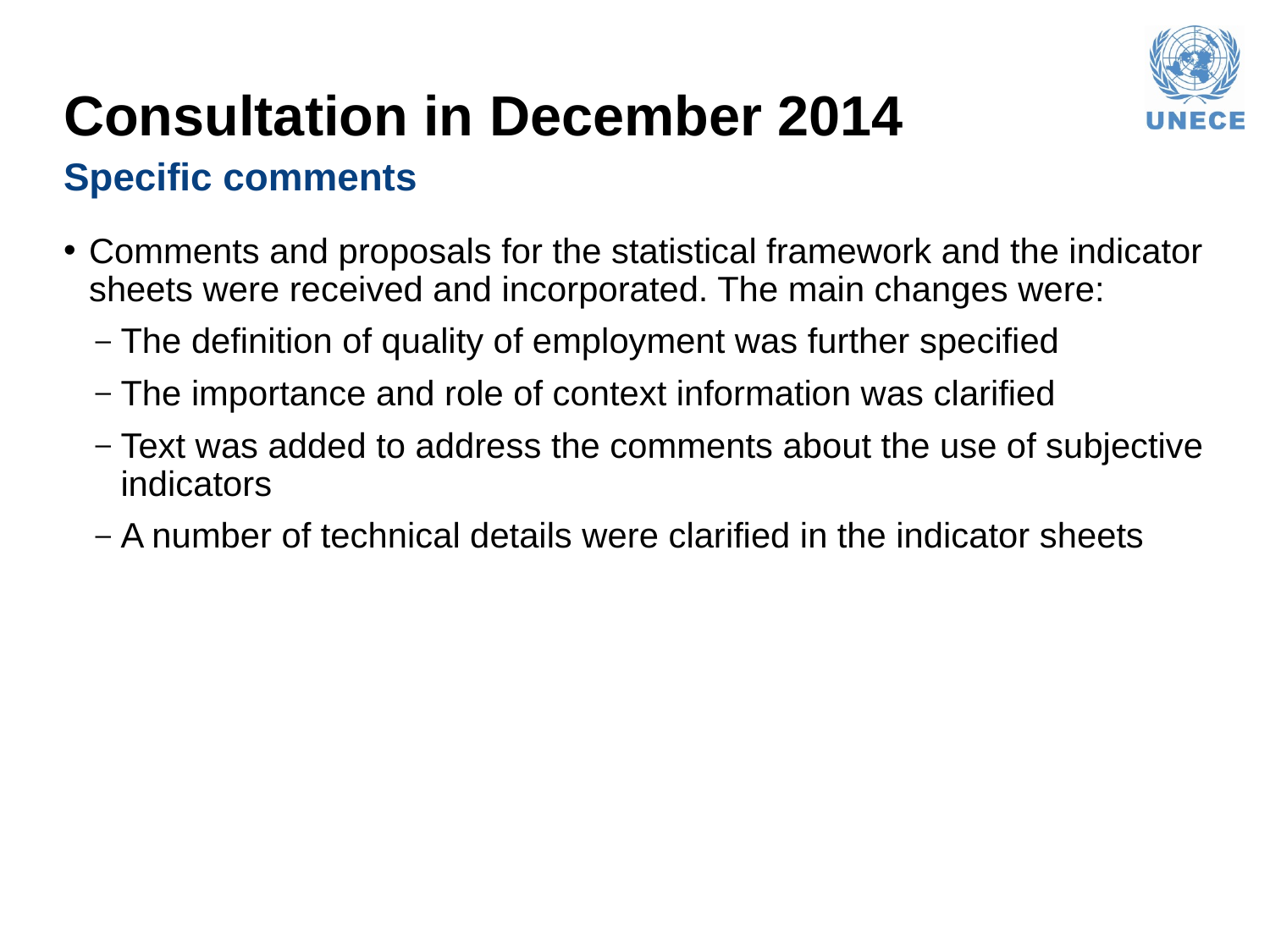

# Consultation in December 2014
Specific comments
Comments and proposals for the statistical framework and the indicator sheets were received and incorporated. The main changes were:
The definition of quality of employment was further specified
The importance and role of context information was clarified
Text was added to address the comments about the use of subjective indicators
A number of technical details were clarified in the indicator sheets